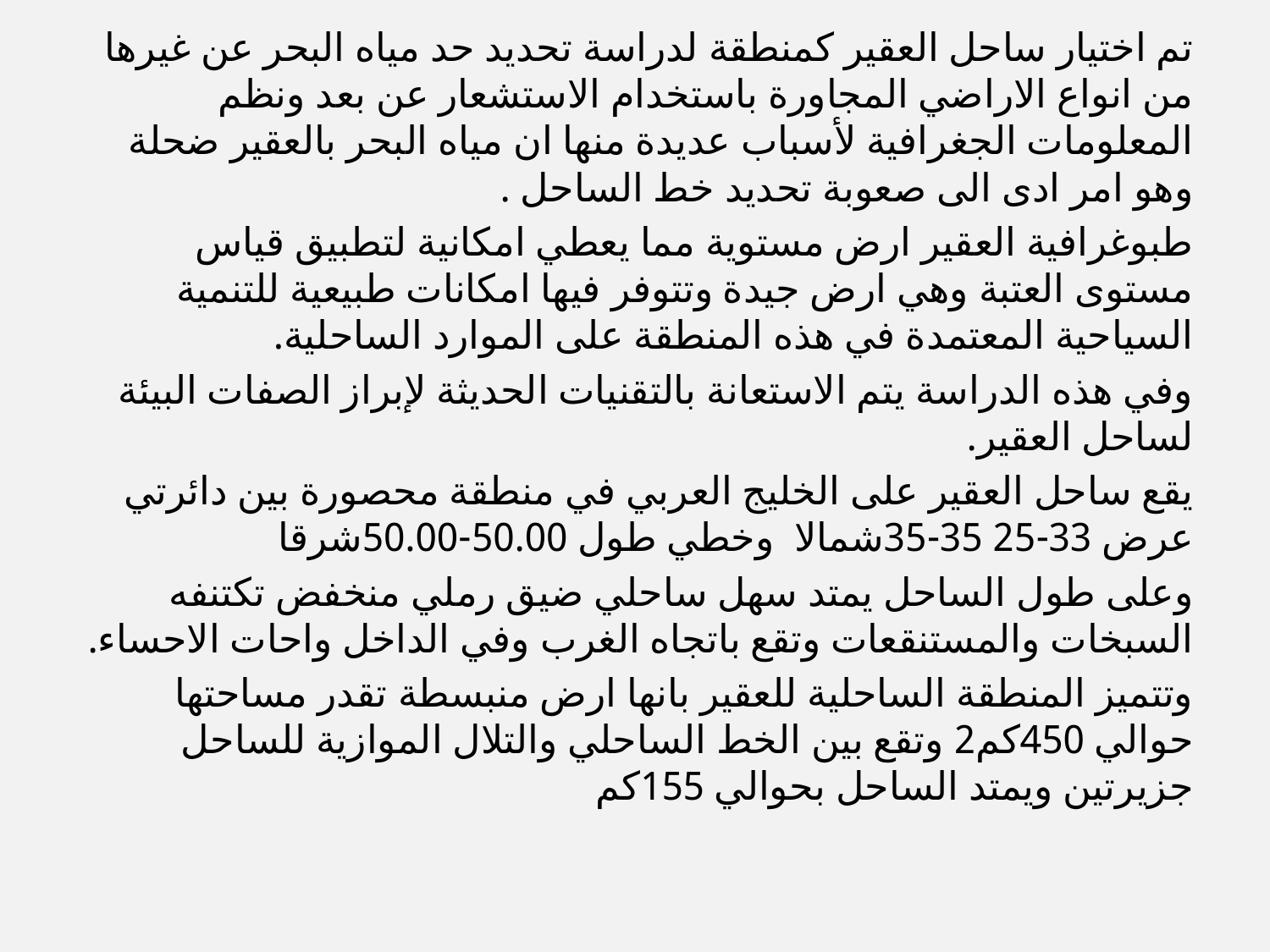

تم اختيار ساحل العقير كمنطقة لدراسة تحديد حد مياه البحر عن غيرها من انواع الاراضي المجاورة باستخدام الاستشعار عن بعد ونظم المعلومات الجغرافية لأسباب عديدة منها ان مياه البحر بالعقير ضحلة وهو امر ادى الى صعوبة تحديد خط الساحل .
طبوغرافية العقير ارض مستوية مما يعطي امكانية لتطبيق قياس مستوى العتبة وهي ارض جيدة وتتوفر فيها امكانات طبيعية للتنمية السياحية المعتمدة في هذه المنطقة على الموارد الساحلية.
وفي هذه الدراسة يتم الاستعانة بالتقنيات الحديثة لإبراز الصفات البيئة لساحل العقير.
يقع ساحل العقير على الخليج العربي في منطقة محصورة بين دائرتي عرض 33-25 35-35شمالا  وخطي طول 50.00-50.00شرقا
وعلى طول الساحل يمتد سهل ساحلي ضيق رملي منخفض تكتنفه السبخات والمستنقعات وتقع باتجاه الغرب وفي الداخل واحات الاحساء.
وتتميز المنطقة الساحلية للعقير بانها ارض منبسطة تقدر مساحتها حوالي 450كم2 وتقع بين الخط الساحلي والتلال الموازية للساحل جزيرتين ويمتد الساحل بحوالي 155كم